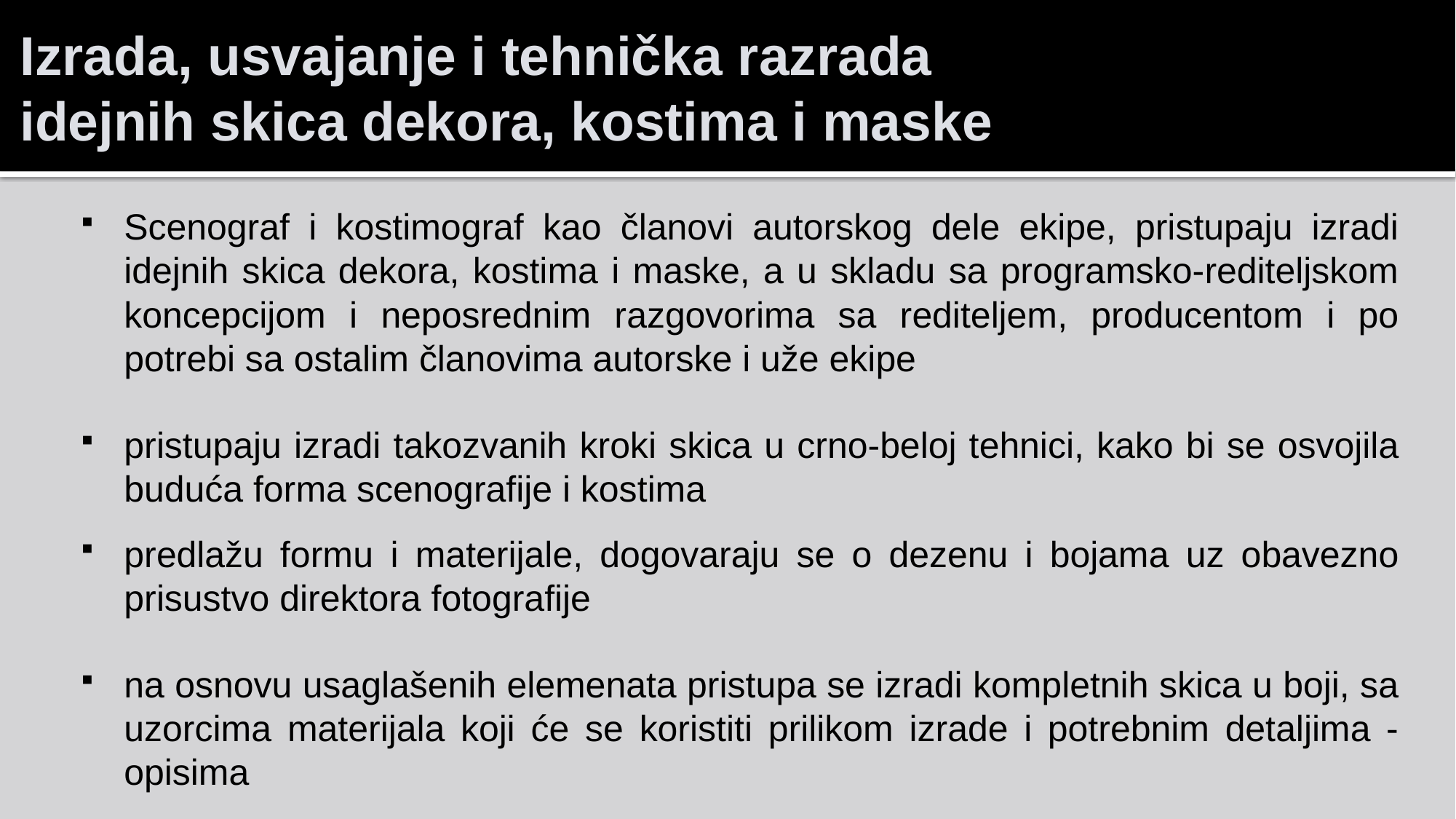

Izrada, usvajanje i tehnička razrada
idejnih skica dekora, kostima i maske

Scenograf i kostimograf kao članovi autorskog dele ekipe, pristupaju izradi idejnih skica dekora, kostima i maske, a u skladu sa programsko-rediteljskom koncepcijom i neposrednim razgovorima sa rediteljem, producentom i po potrebi sa ostalim članovima autorske i uže ekipe

pristupaju izradi takozvanih kroki skica u crno-beloj tehnici, kako bi se osvojila buduća forma scenografije i kostima

predlažu formu i materijale, dogovaraju se o dezenu i bojama uz obavezno prisustvo direktora fotografije

na osnovu usaglašenih elemenata pristupa se izradi kompletnih skica u boji, sa uzorcima materijala koji će se koristiti prilikom izrade i potrebnim detaljima - opisima